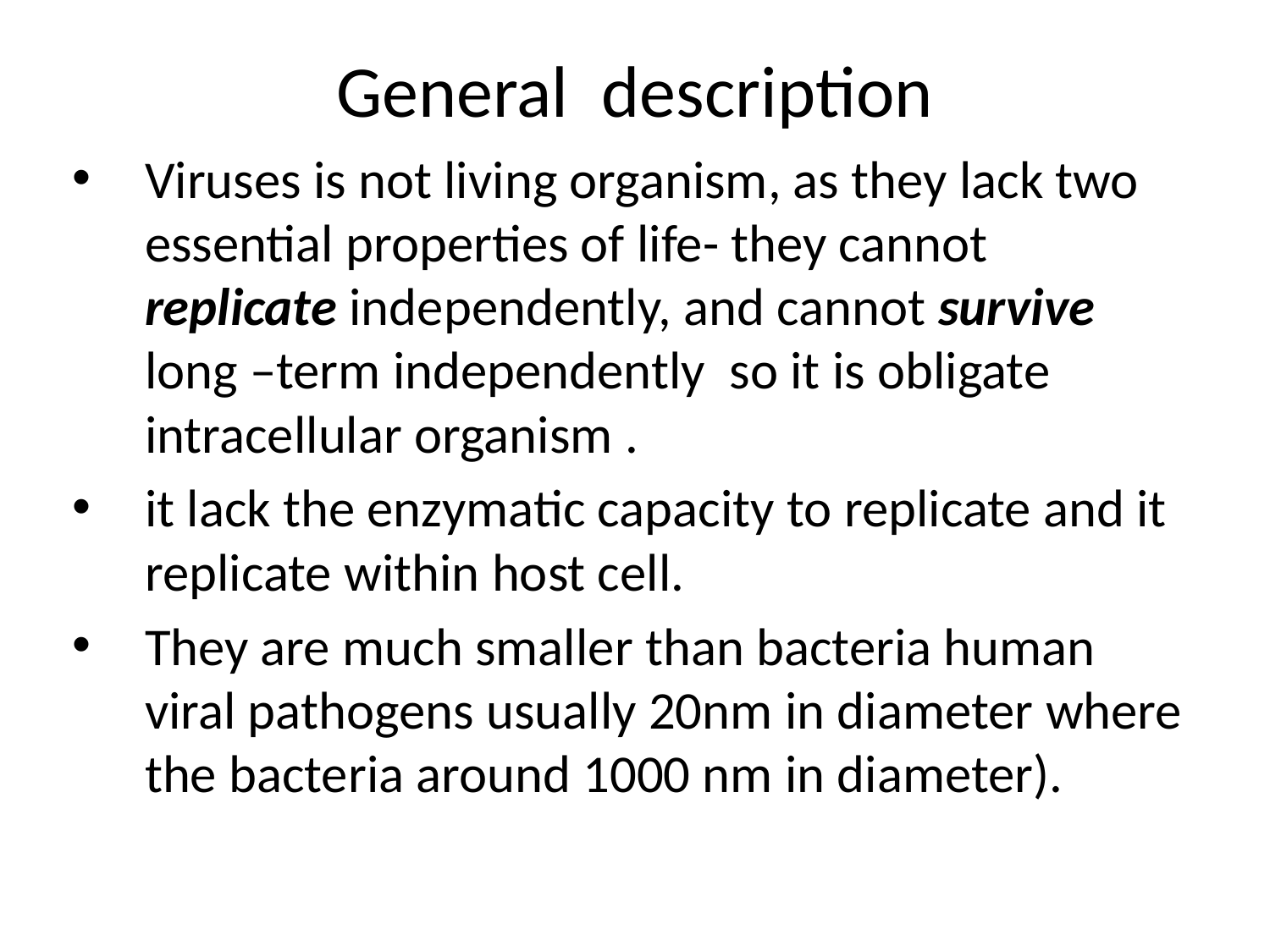

# General  description
Viruses is not living organism, as they lack two essential properties of life- they cannot replicate independently, and cannot survive long –term independently  so it is obligate intracellular organism .
it lack the enzymatic capacity to replicate and it replicate within host cell.
They are much smaller than bacteria human viral pathogens usually 20nm in diameter where the bacteria around 1000 nm in diameter).